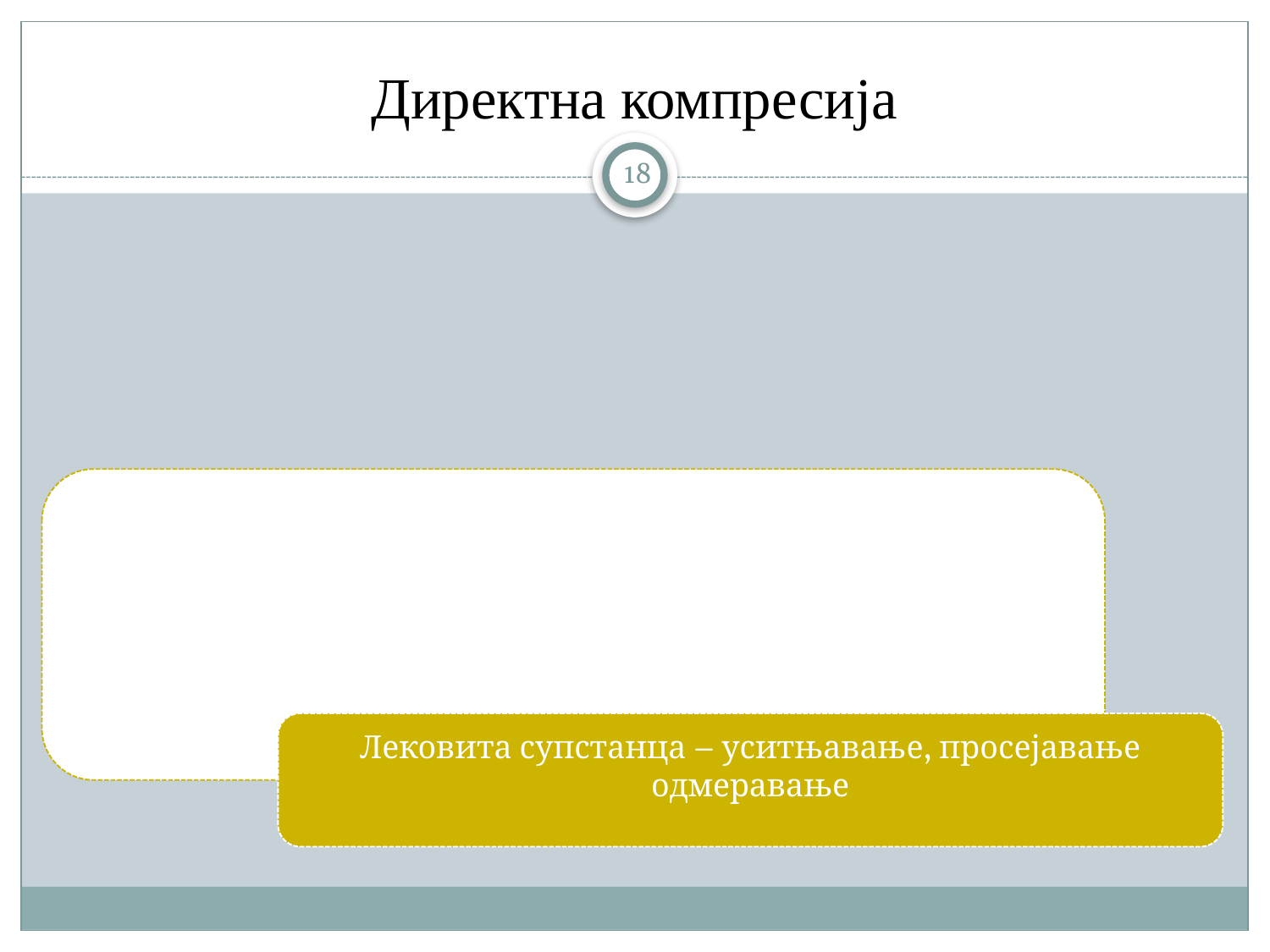

# Директна компресија
18
Лековита супстанца – уситњавање, просејавање одмеравање